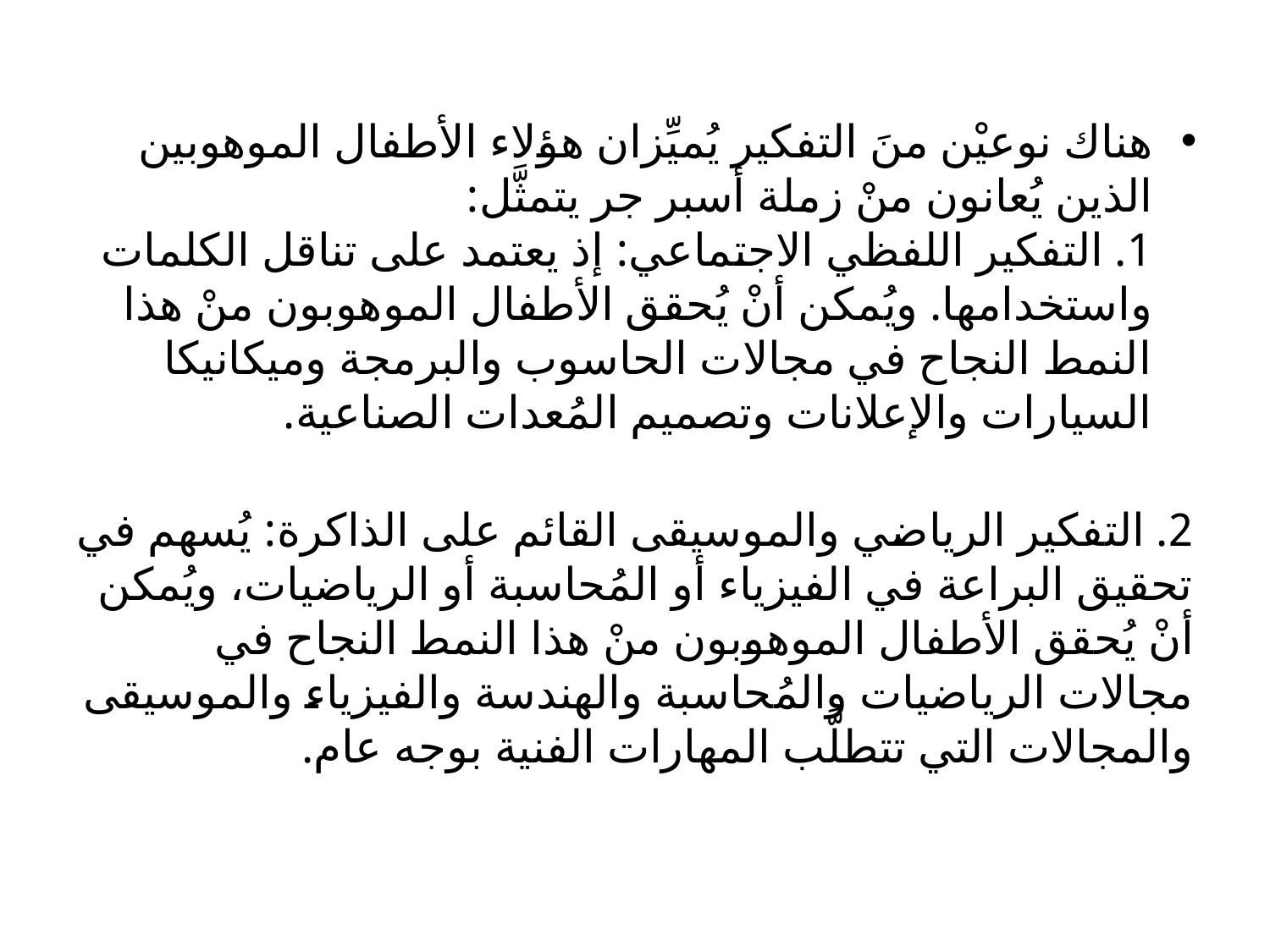

هناك نوعيْن منَ التفكير يُميِّزان هؤلاء الأطفال الموهوبين الذين يُعانون منْ زملة أسبر جر يتمثَّل:
1. التفكير اللفظي الاجتماعي: إذ يعتمد على تناقل الكلمات واستخدامها. ويُمكن أنْ يُحقق الأطفال الموهوبون منْ هذا النمط النجاح في مجالات الحاسوب والبرمجة وميكانيكا السيارات والإعلانات وتصميم المُعدات الصناعية.
2. التفكير الرياضي والموسيقى القائم على الذاكرة: يُسهم في تحقيق البراعة في الفيزياء أو المُحاسبة أو الرياضيات، ويُمكن أنْ يُحقق الأطفال الموهوبون منْ هذا النمط النجاح في مجالات الرياضيات والمُحاسبة والهندسة والفيزياء والموسيقى والمجالات التي تتطلَّب المهارات الفنية بوجه عام.